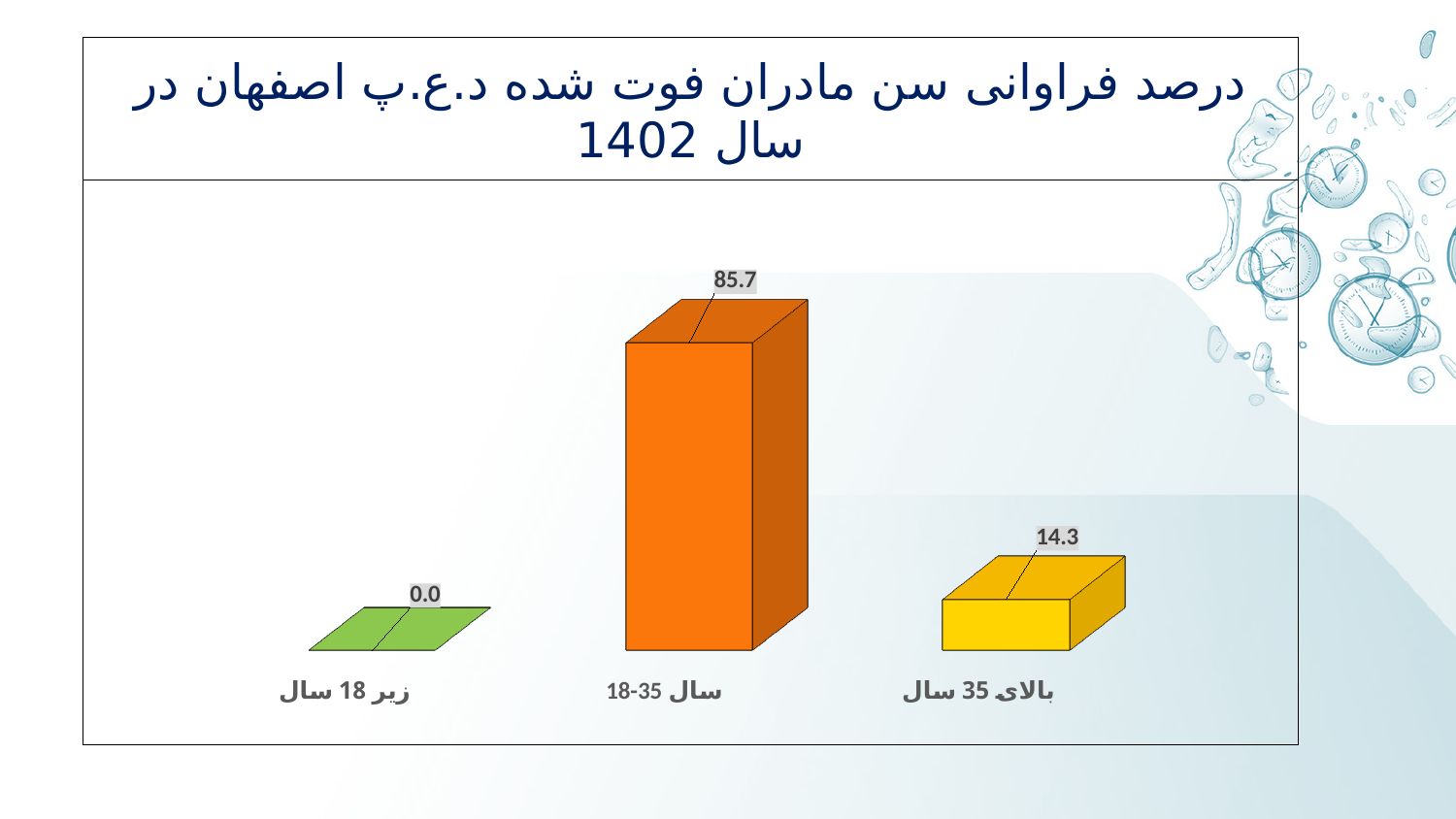

# درصد فراوانی سن مادران فوت شده د.ع.پ اصفهان در سال 1402

[unsupported chart]